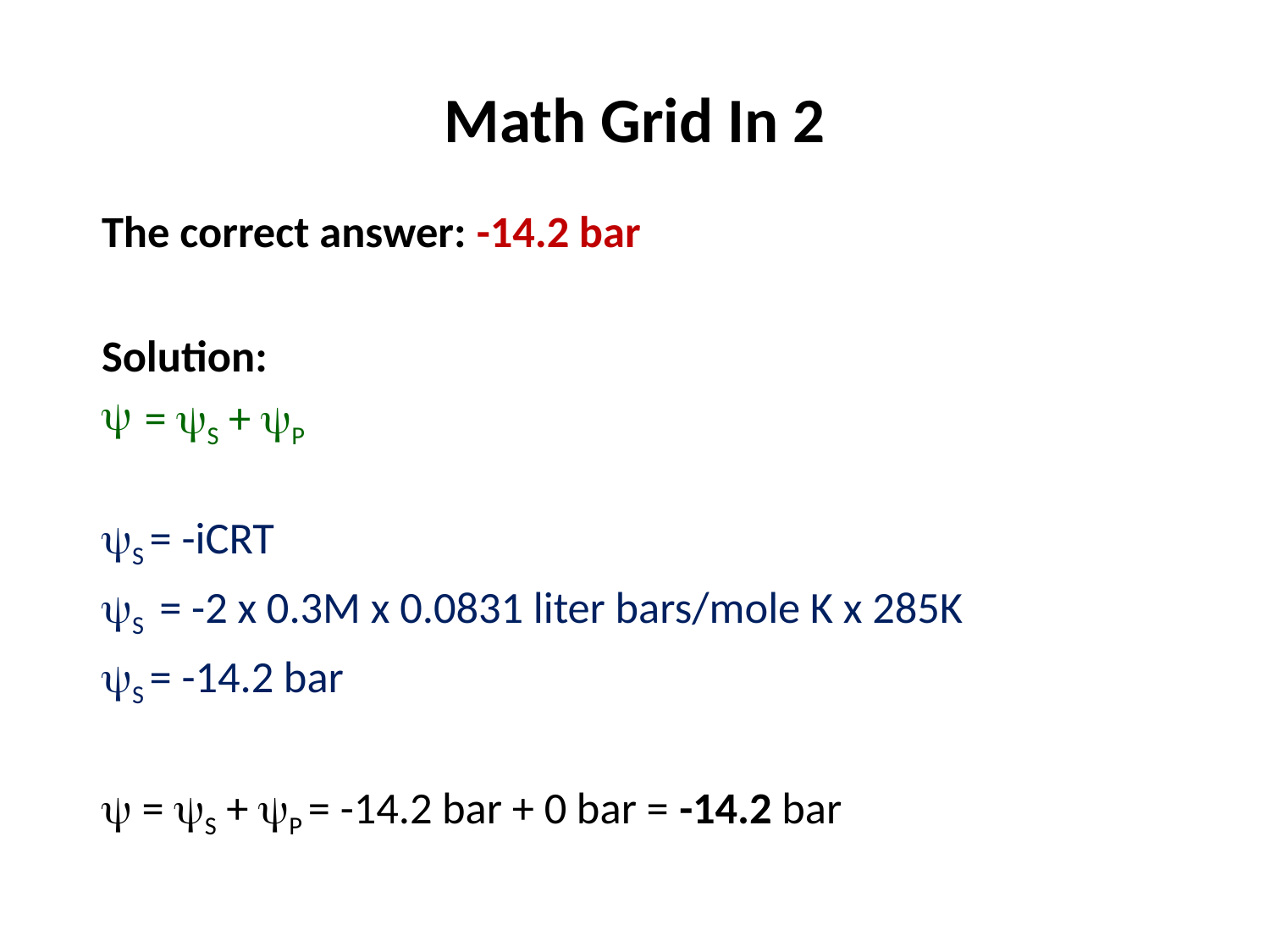

# Math Grid In 2
The correct answer: -14.2 bar

Solution:
= ψS + ψP

ψS = -iCRT
ψS  = -2 x 0.3M x 0.0831 liter bars/mole K x 285K
ψS = -14.2 bar

ψ = ψS + ψP = -14.2 bar + 0 bar = -14.2 bar